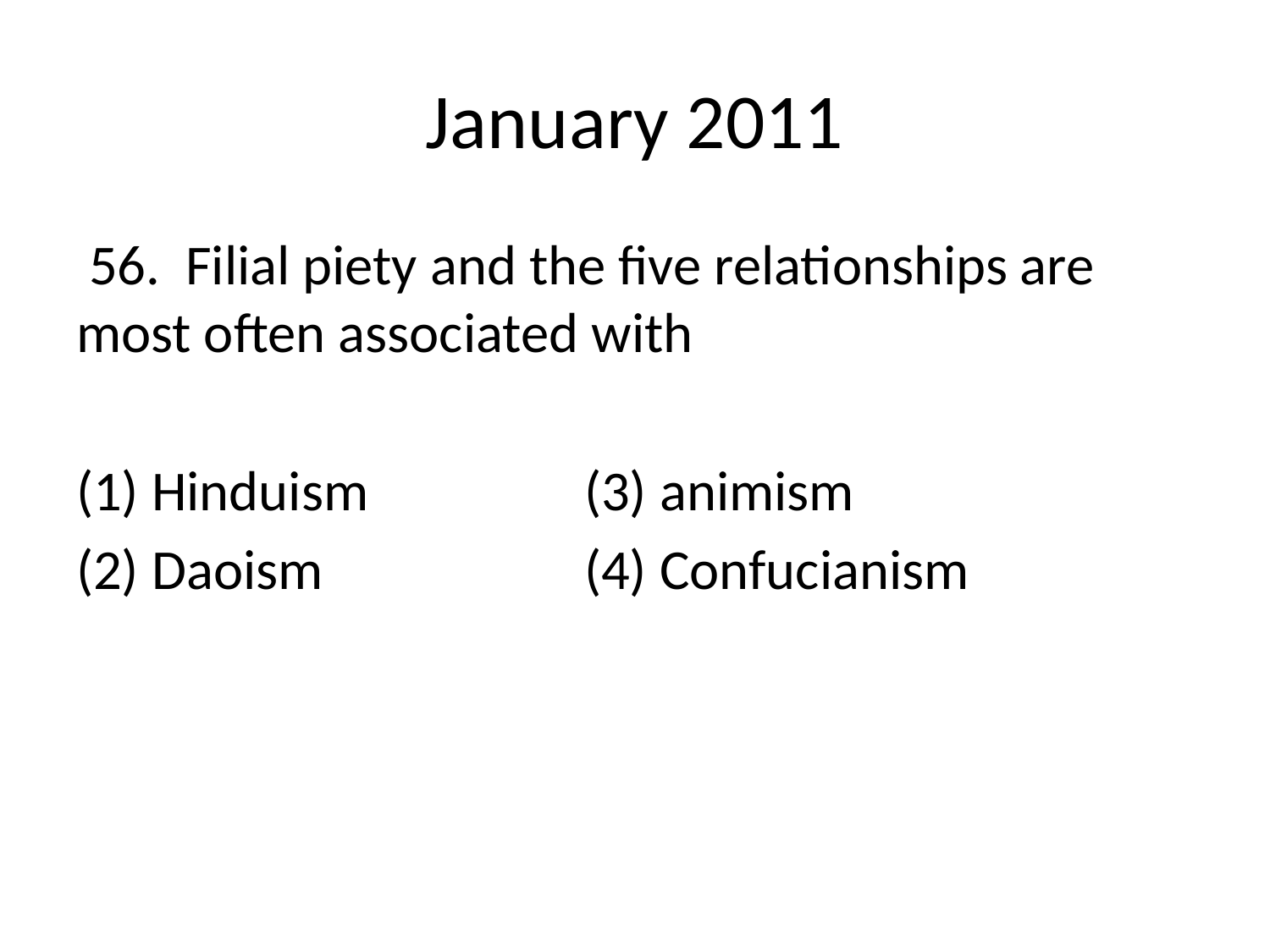

# January 2011
 56.  Filial piety and the five relationships are most often associated with

(1) Hinduism 		(3) animism
(2) Daoism 		(4) Confucianism